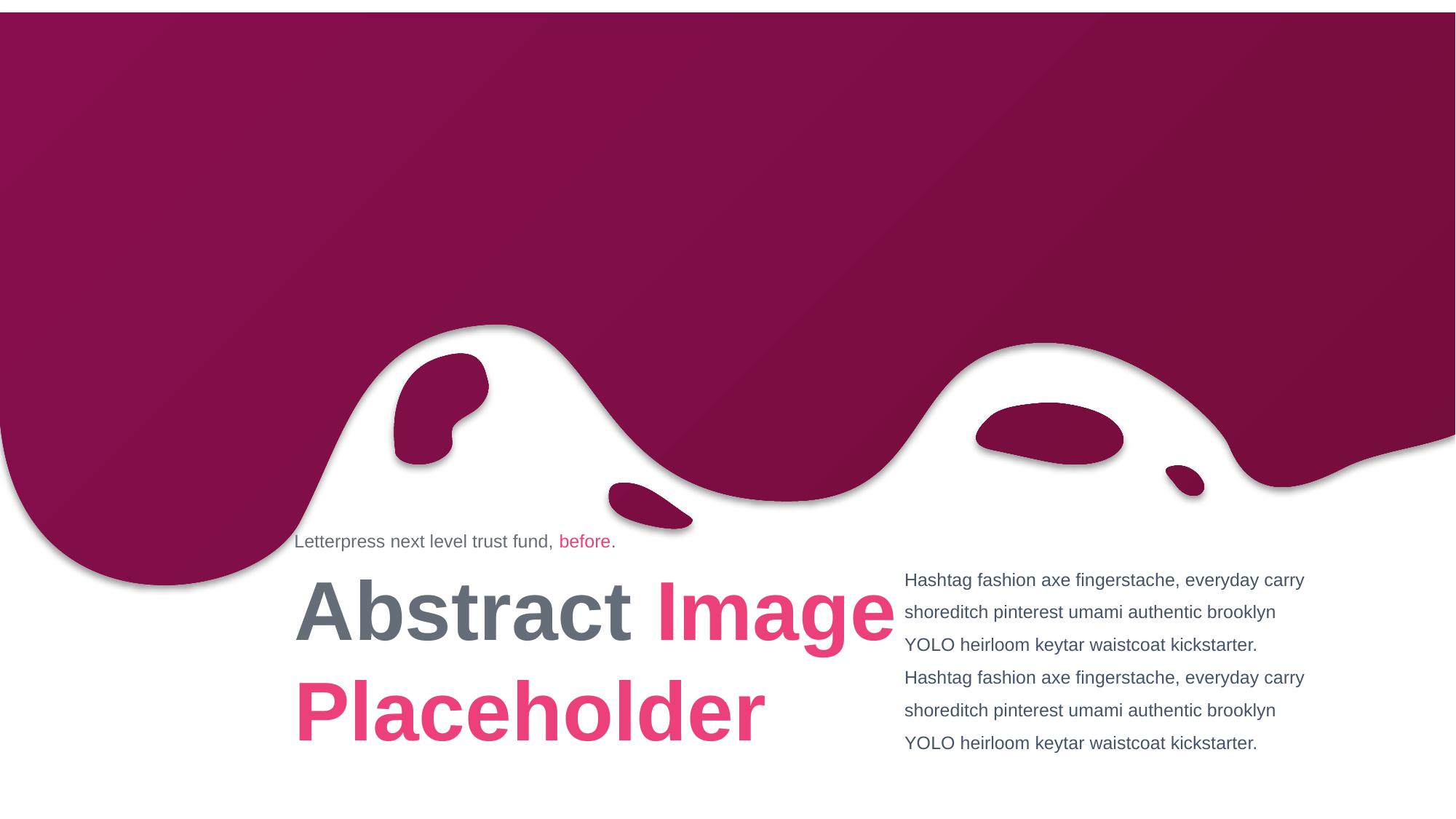

Letterpress next level trust fund, before.
Abstract Image Placeholder
Hashtag fashion axe fingerstache, everyday carry shoreditch pinterest umami authentic brooklyn YOLO heirloom keytar waistcoat kickstarter. Hashtag fashion axe fingerstache, everyday carry shoreditch pinterest umami authentic brooklyn YOLO heirloom keytar waistcoat kickstarter.